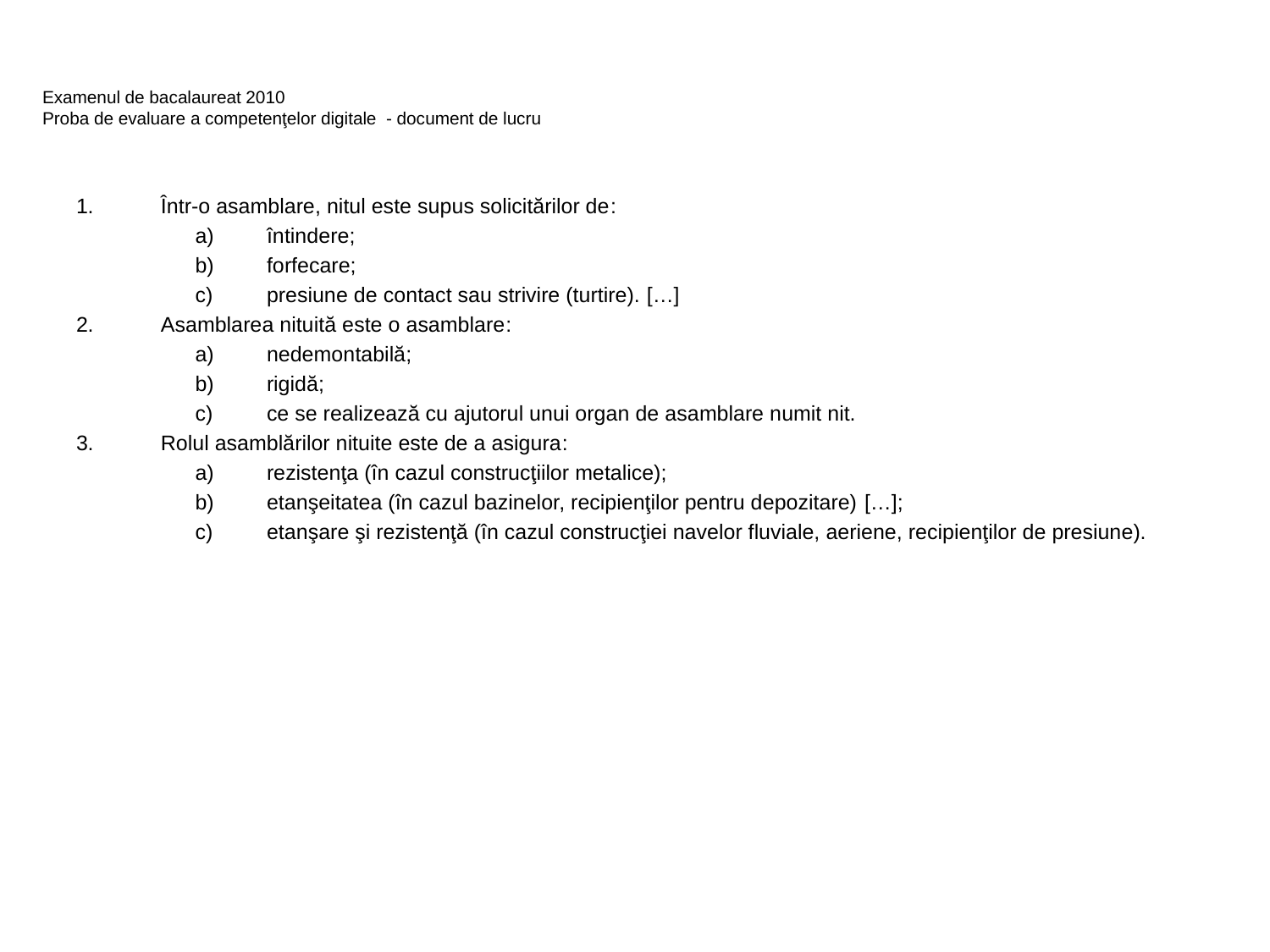

Examenul de bacalaureat 2010
Proba de evaluare a competenţelor digitale  - document de lucru
Într-o asamblare, nitul este supus solicitărilor de:
întindere;
forfecare;
presiune de contact sau strivire (turtire). […]
Asamblarea nituită este o asamblare:
nedemontabilă;
rigidă;
ce se realizează cu ajutorul unui organ de asamblare numit nit.
Rolul asamblărilor nituite este de a asigura:
rezistenţa (în cazul construcţiilor metalice);
etanşeitatea (în cazul bazinelor, recipienţilor pentru depozitare) […];
etanşare şi rezistenţă (în cazul construcţiei navelor fluviale, aeriene, recipienţilor de presiune).